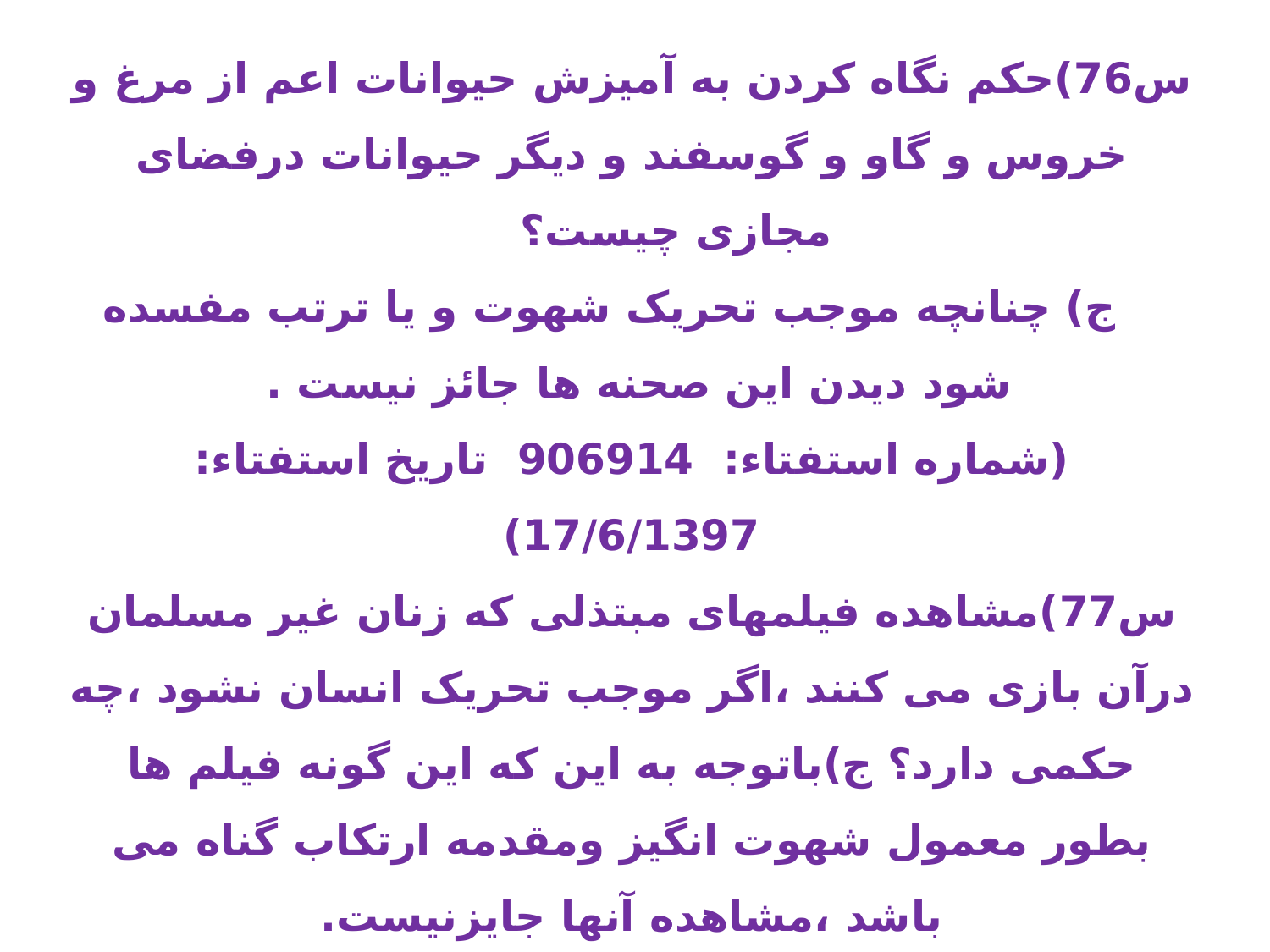

س76)حکم نگاه کردن به آمیزش حیوانات اعم از مرغ و خروس و گاو و گوسفند و دیگر حیوانات درفضای مجازی چیست؟
   ج) چنانچه موجب تحریک شهوت و یا ترتب مفسده شود دیدن این صحنه ها جائز نیست .
(شماره استفتاء:  906914  تاریخ استفتاء: 17/6/1397)
س77)مشاهده فیلمهای مبتذلی که زنان غیر مسلمان درآن بازی می کنند ،اگر موجب تحریک انسان نشود ،چه حکمی دارد؟ ج)باتوجه به این که این گونه فیلم ها بطور معمول شهوت انگیز ومقدمه ارتکاب گناه می باشد ،مشاهده آنها جایزنیست.

. (اجوبه،س1397.)